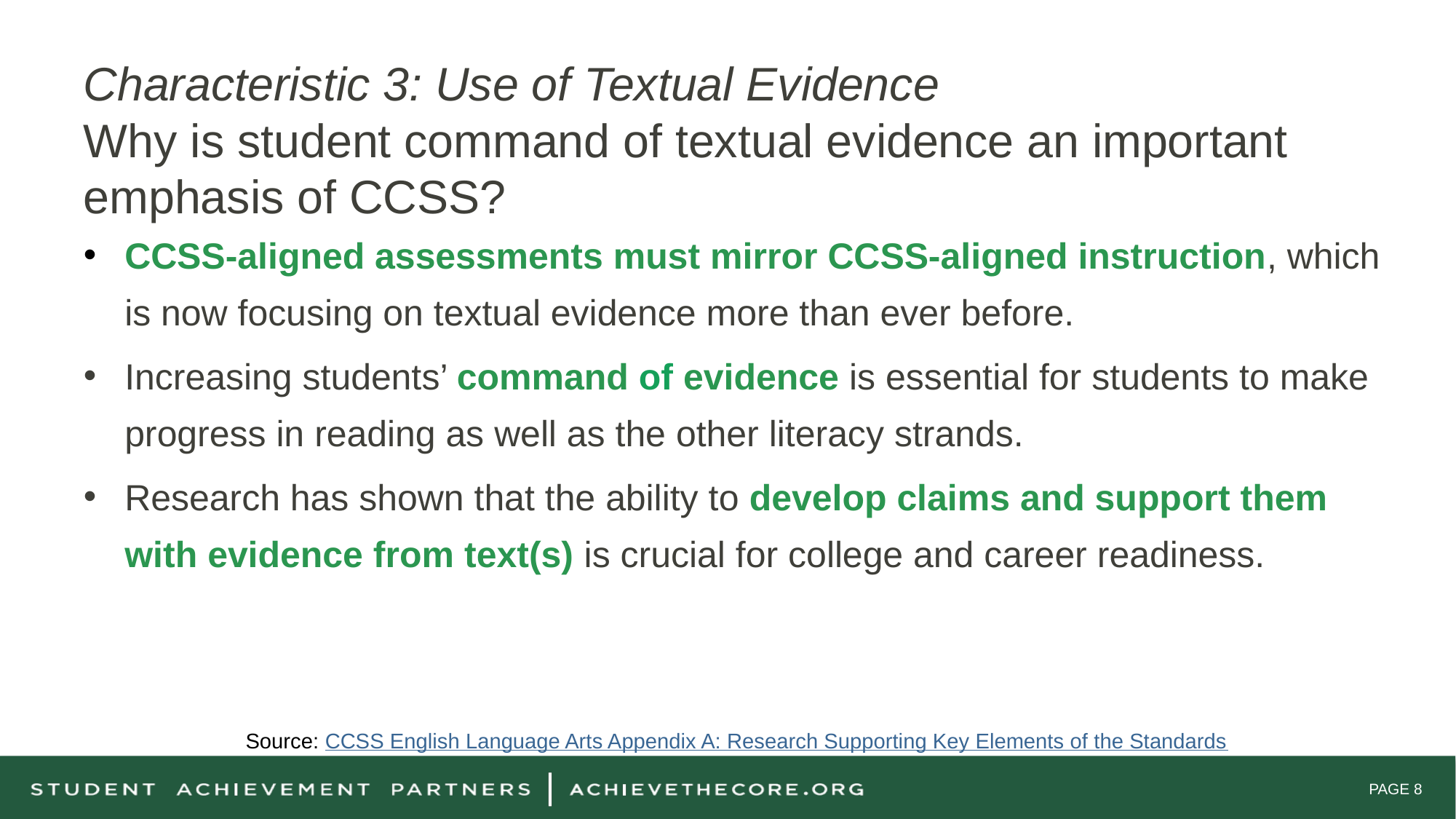

# Characteristic 3: Use of Textual Evidence Why is student command of textual evidence an important emphasis of CCSS?
CCSS-aligned assessments must mirror CCSS-aligned instruction, which is now focusing on textual evidence more than ever before.
Increasing students’ command of evidence is essential for students to make progress in reading as well as the other literacy strands.
Research has shown that the ability to develop claims and support them with evidence from text(s) is crucial for college and career readiness.

Source: CCSS English Language Arts Appendix A: Research Supporting Key Elements of the Standards